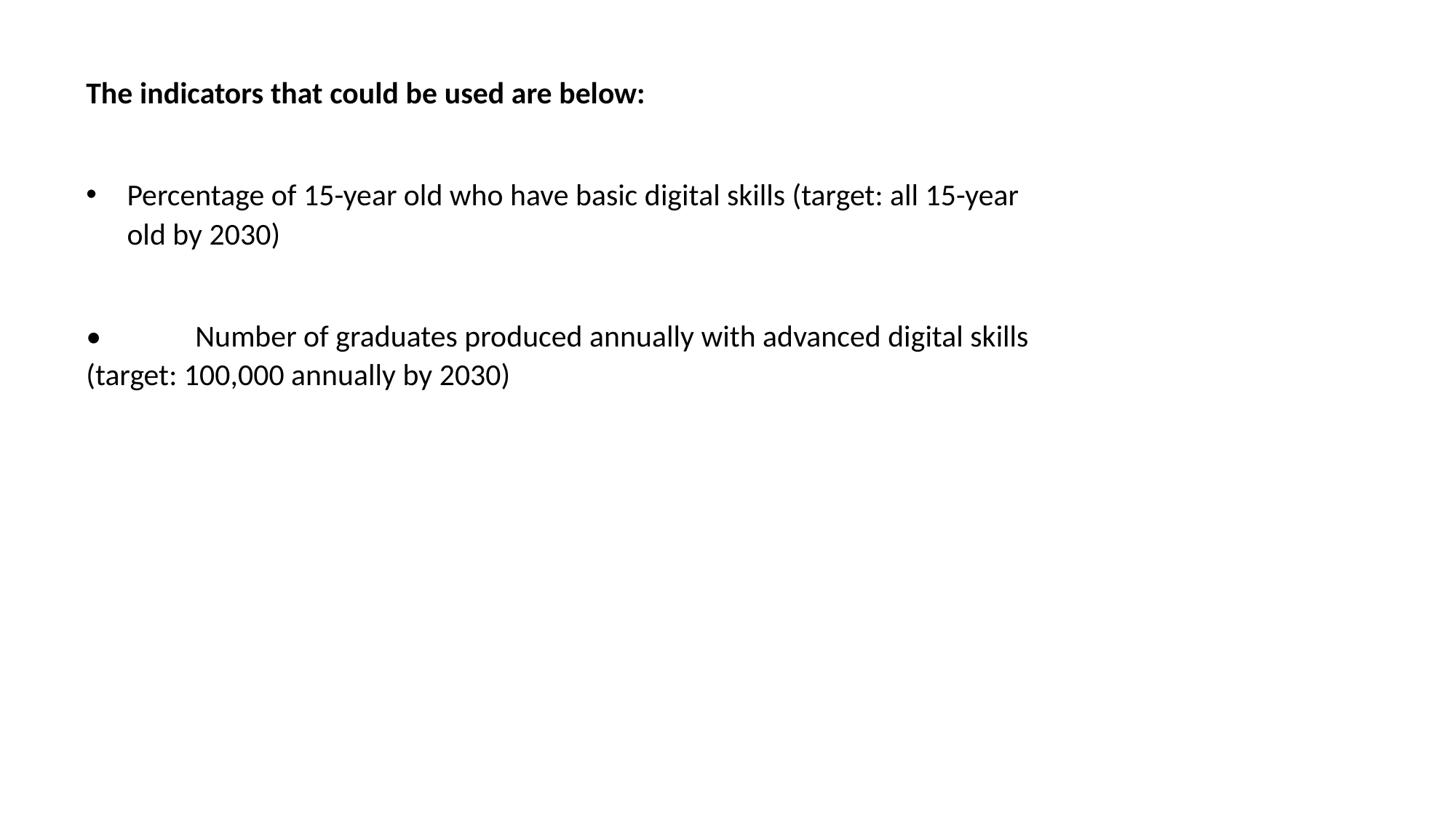

The indicators that could be used are below:

Percentage of 15-year old who have basic digital skills (target: all 15-year old by 2030)

•	Number of graduates produced annually with advanced digital skills (target: 100,000 annually by 2030)